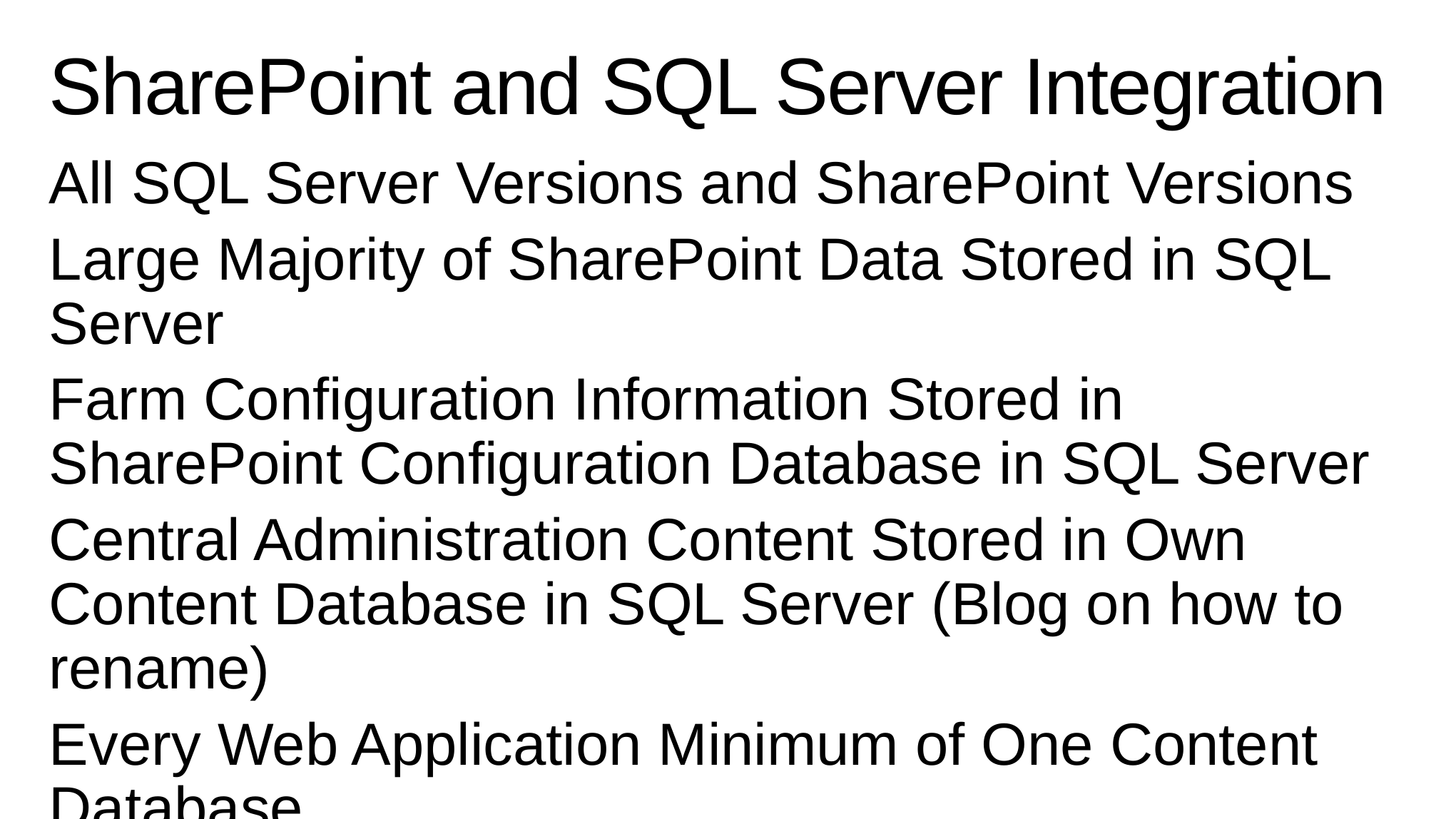

# SharePoint and SQL Server Integration
All SQL Server Versions and SharePoint Versions
Large Majority of SharePoint Data Stored in SQL Server
Farm Configuration Information Stored in SharePoint Configuration Database in SQL Server
Central Administration Content Stored in Own Content Database in SQL Server (Blog on how to rename)
Every Web Application Minimum of One Content Database
Most Service Applications Have at Least One Database